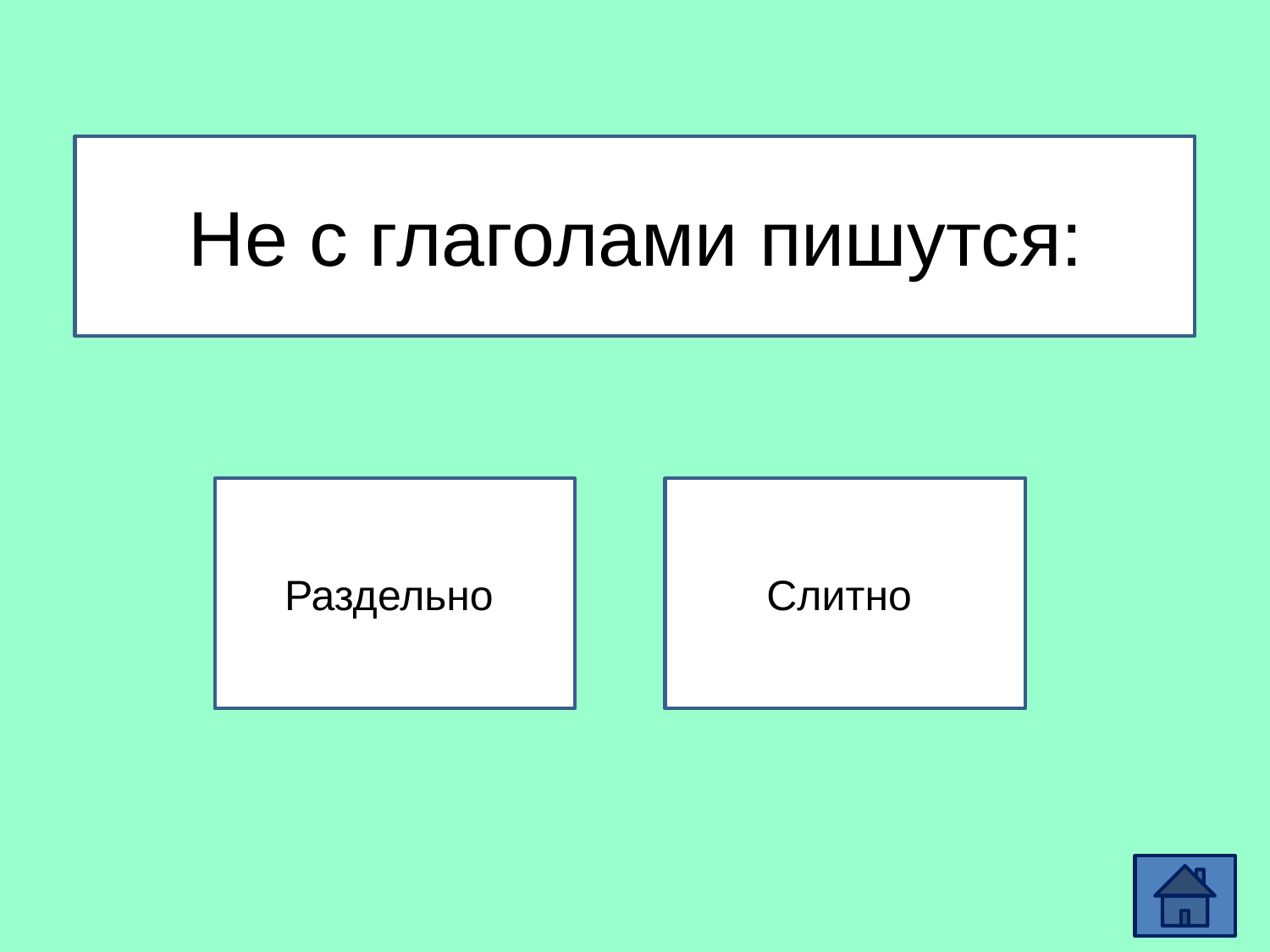

# Не с глаголами пишутся:
Раздельно
Слитно